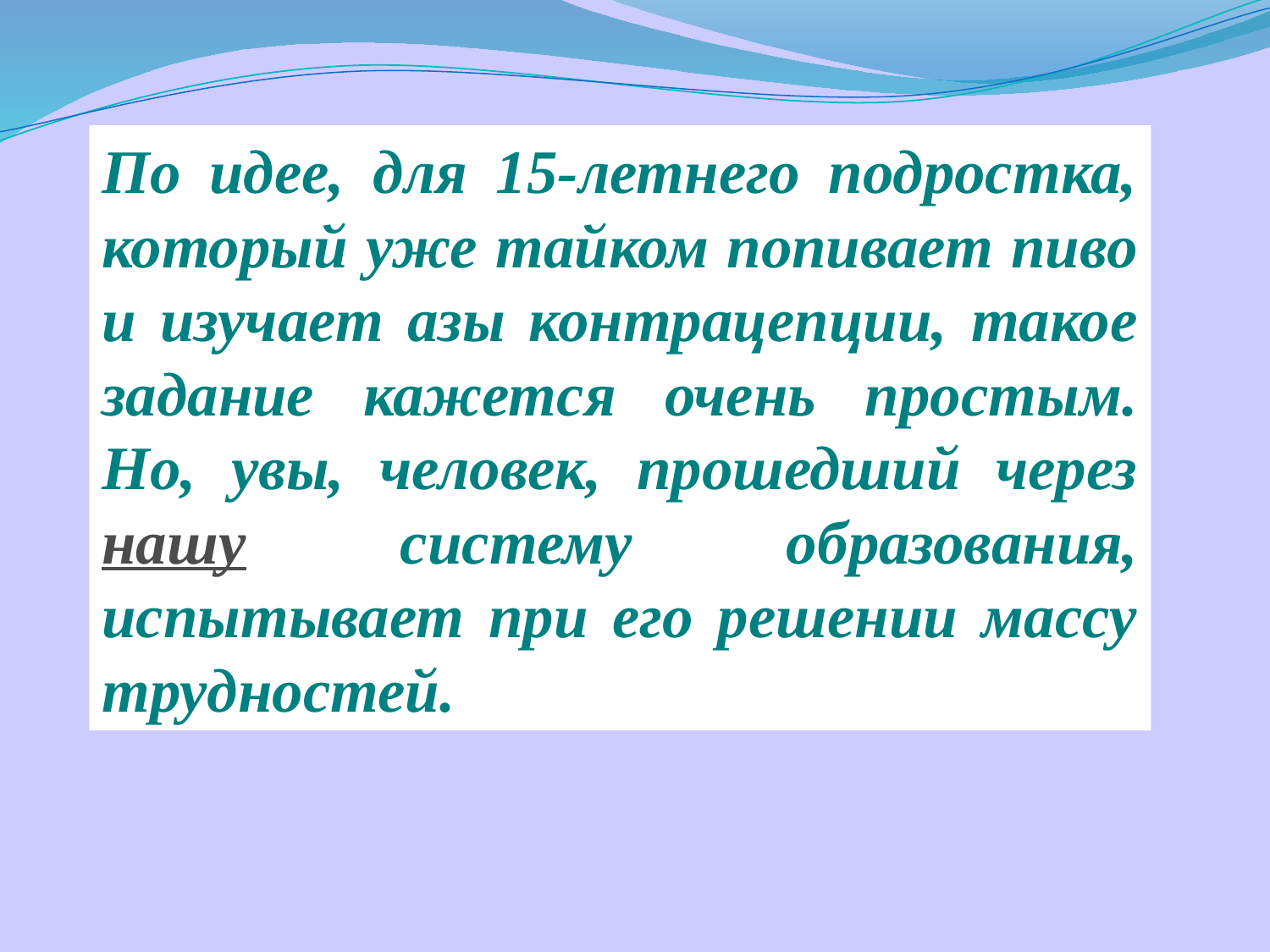

По идее, для 15-летнего подростка, который уже тайком попивает пиво и изучает азы контрацепции, такое задание кажется очень простым. Но, увы, человек, прошедший через нашу систему образования, испытывает при его решении массу трудностей.